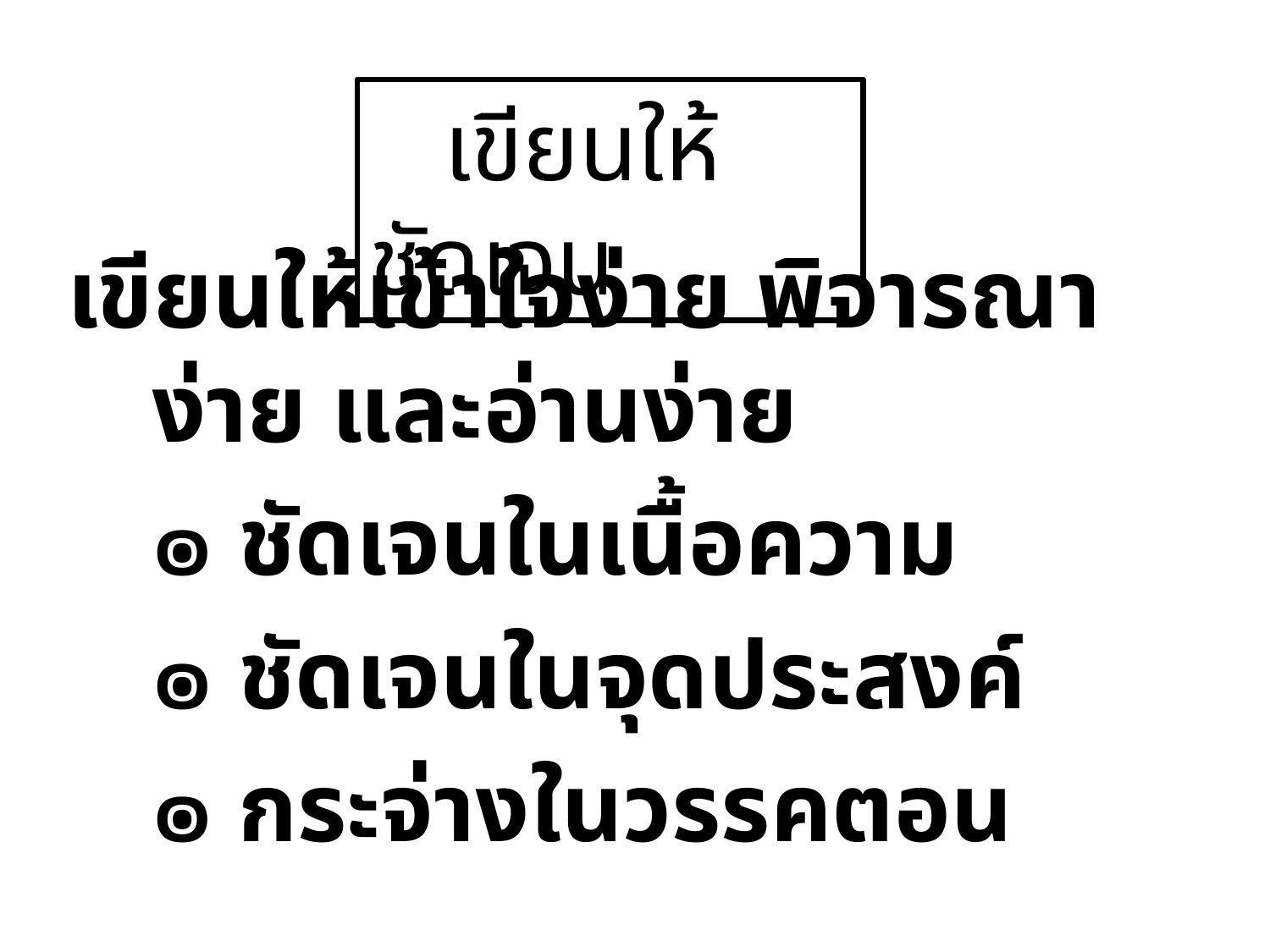

เขียนให้ชัดเจน
เขียนให้เข้าใจง่าย พิจารณาง่าย และอ่านง่าย
	๏ ชัดเจนในเนื้อความ
	๏ ชัดเจนในจุดประสงค์
	๏ กระจ่างในวรรคตอน